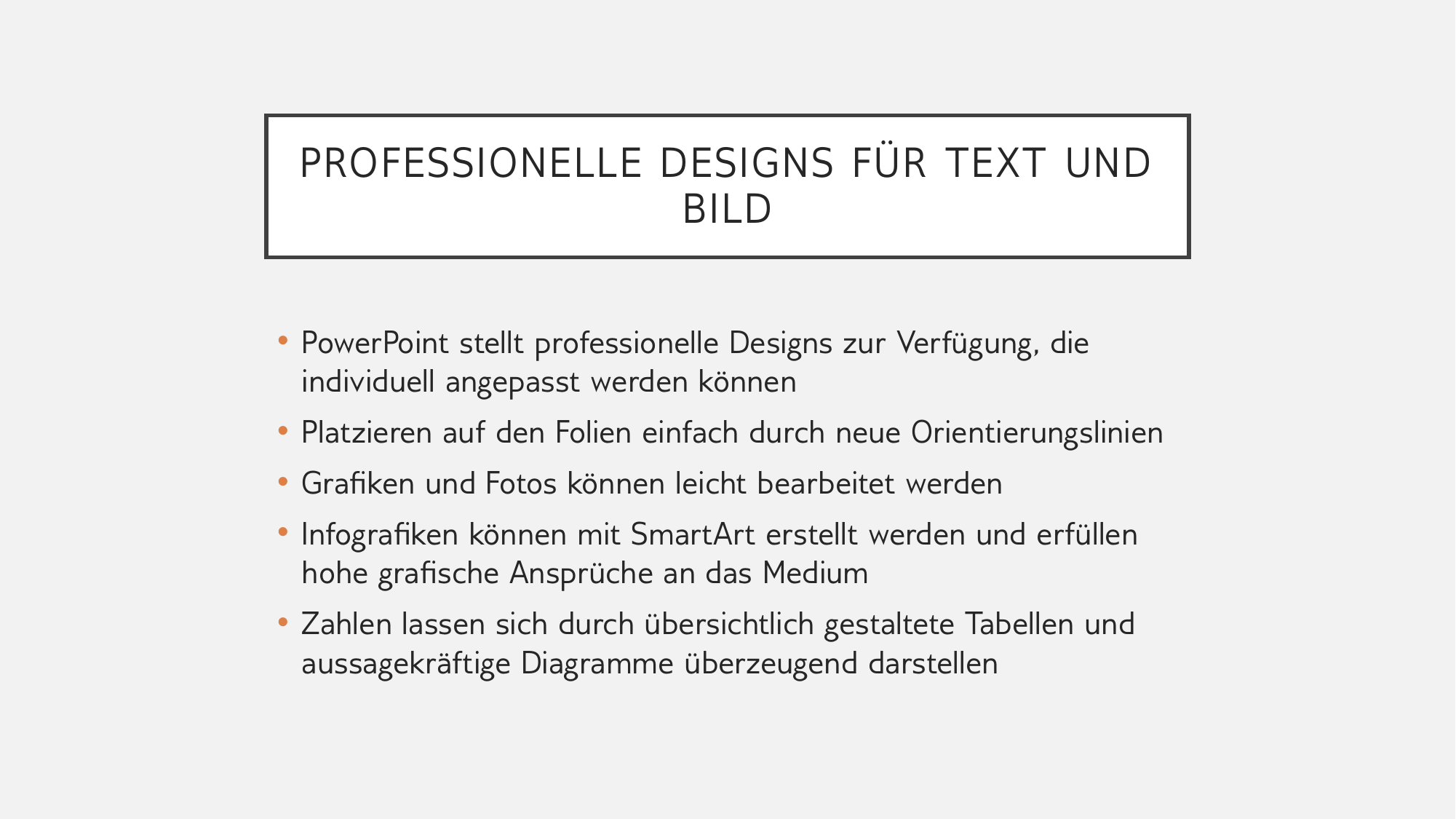

# Professionelle Designs für Text und Bild
PowerPoint stellt professionelle Designs zur Verfügung, die individuell angepasst werden können
Platzieren auf den Folien einfach durch neue Orientierungslinien
Grafiken und Fotos können leicht bearbeitet werden
Infografiken können mit SmartArt erstellt werden und erfüllen hohe grafische Ansprüche an das Medium
Zahlen lassen sich durch übersichtlich gestaltete Tabellen und aussagekräftige Diagramme überzeugend darstellen